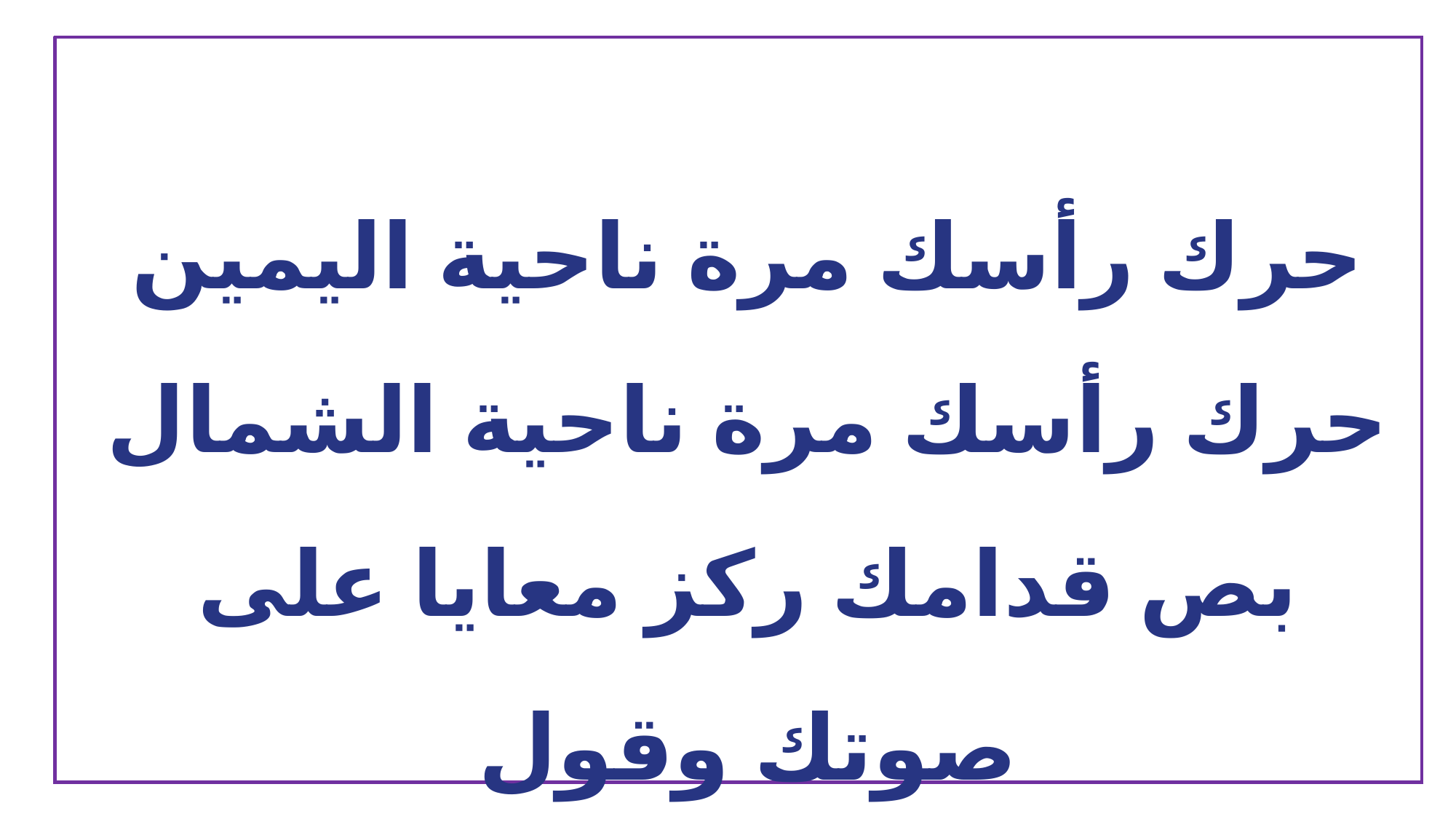

حرك رأسك مرة ناحية اليمين
حرك رأسك مرة ناحية الشمال
بص قدامك ركز معايا على صوتك وقول